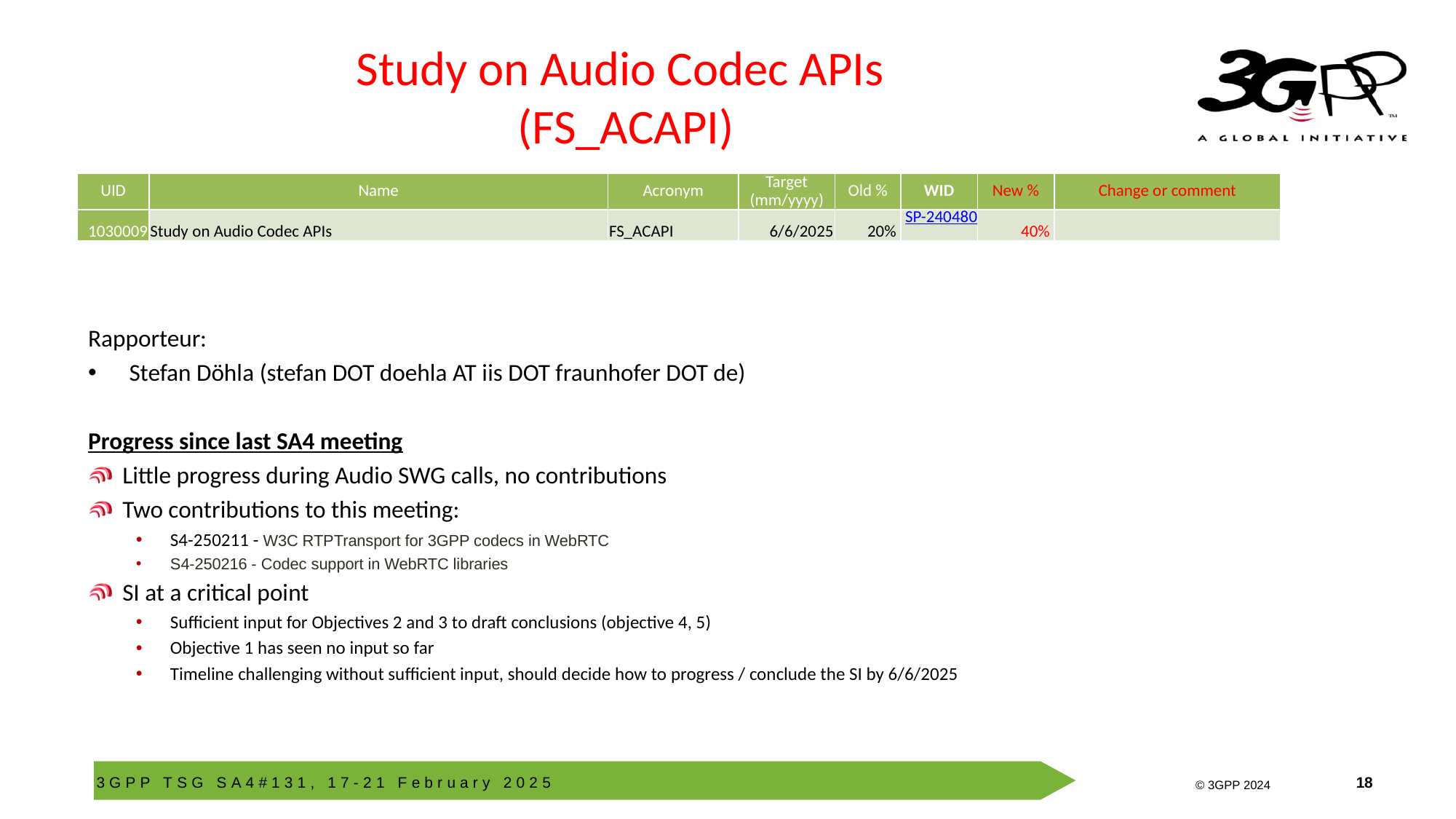

# Study on Audio Codec APIs (FS_ACAPI)
| UID | Name | Acronym | Target (mm/yyyy) | Old % | WID | New % | Change or comment |
| --- | --- | --- | --- | --- | --- | --- | --- |
| 1030009 | Study on Audio Codec APIs | FS\_ACAPI | 6/6/2025 | 20% | SP-240480 | 40% |  |
Rapporteur:
Stefan Döhla (stefan DOT doehla AT iis DOT fraunhofer DOT de)

Progress since last SA4 meeting
Little progress during Audio SWG calls, no contributions
Two contributions to this meeting:
S4-250211 - W3C RTPTransport for 3GPP codecs in WebRTC
S4-250216 - Codec support in WebRTC libraries
SI at a critical point
Sufficient input for Objectives 2 and 3 to draft conclusions (objective 4, 5)
Objective 1 has seen no input so far
Timeline challenging without sufficient input, should decide how to progress / conclude the SI by 6/6/2025